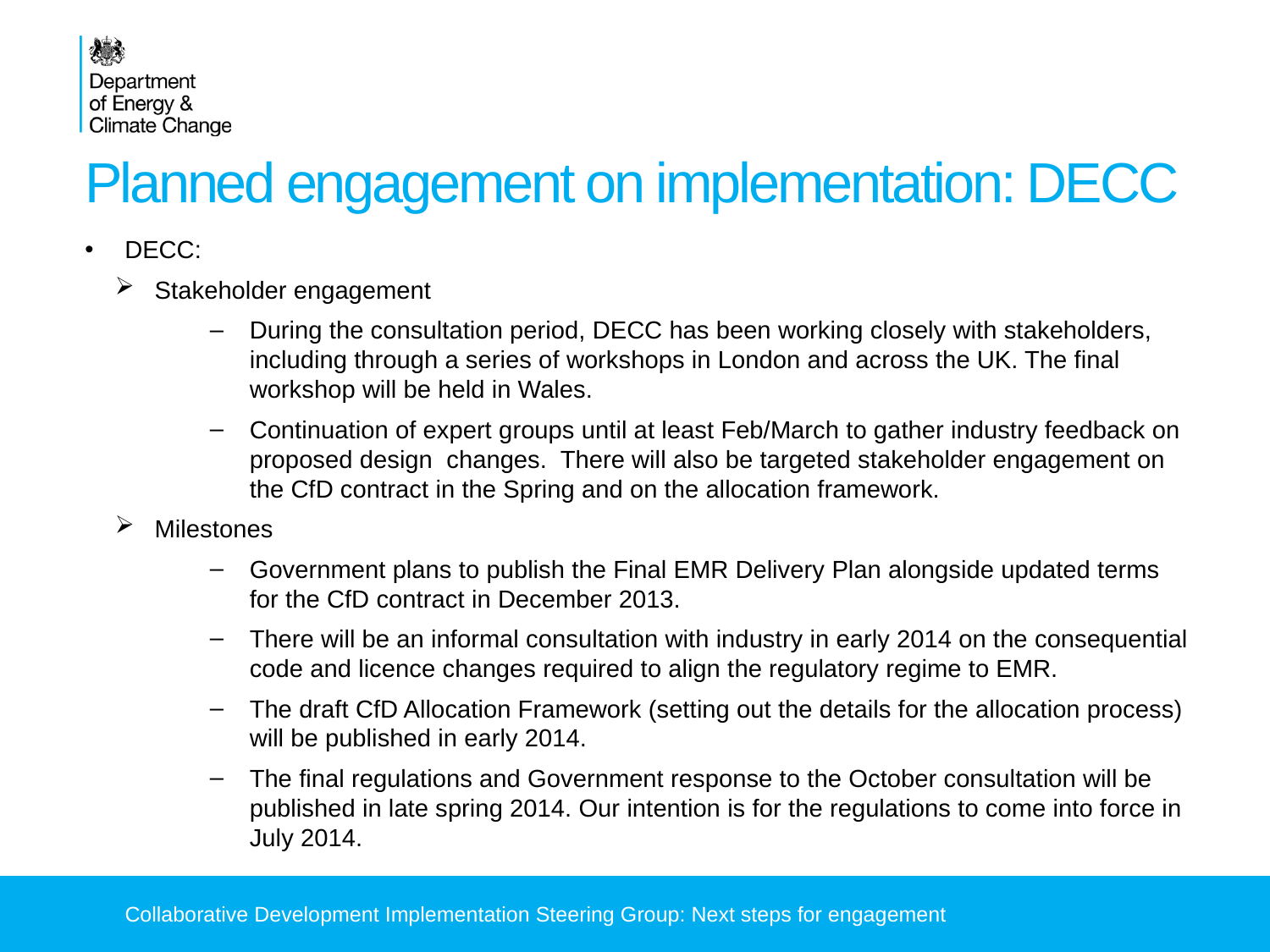

# Planned engagement on implementation: DECC

DECC:
Stakeholder engagement
During the consultation period, DECC has been working closely with stakeholders, including through a series of workshops in London and across the UK. The final workshop will be held in Wales.
Continuation of expert groups until at least Feb/March to gather industry feedback on proposed design  changes.  There will also be targeted stakeholder engagement on the CfD contract in the Spring and on the allocation framework.
Milestones
Government plans to publish the Final EMR Delivery Plan alongside updated terms for the CfD contract in December 2013.
There will be an informal consultation with industry in early 2014 on the consequential code and licence changes required to align the regulatory regime to EMR.
The draft CfD Allocation Framework (setting out the details for the allocation process) will be published in early 2014.
The final regulations and Government response to the October consultation will be published in late spring 2014. Our intention is for the regulations to come into force in July 2014.

Collaborative Development Implementation Steering Group: Next steps for engagement